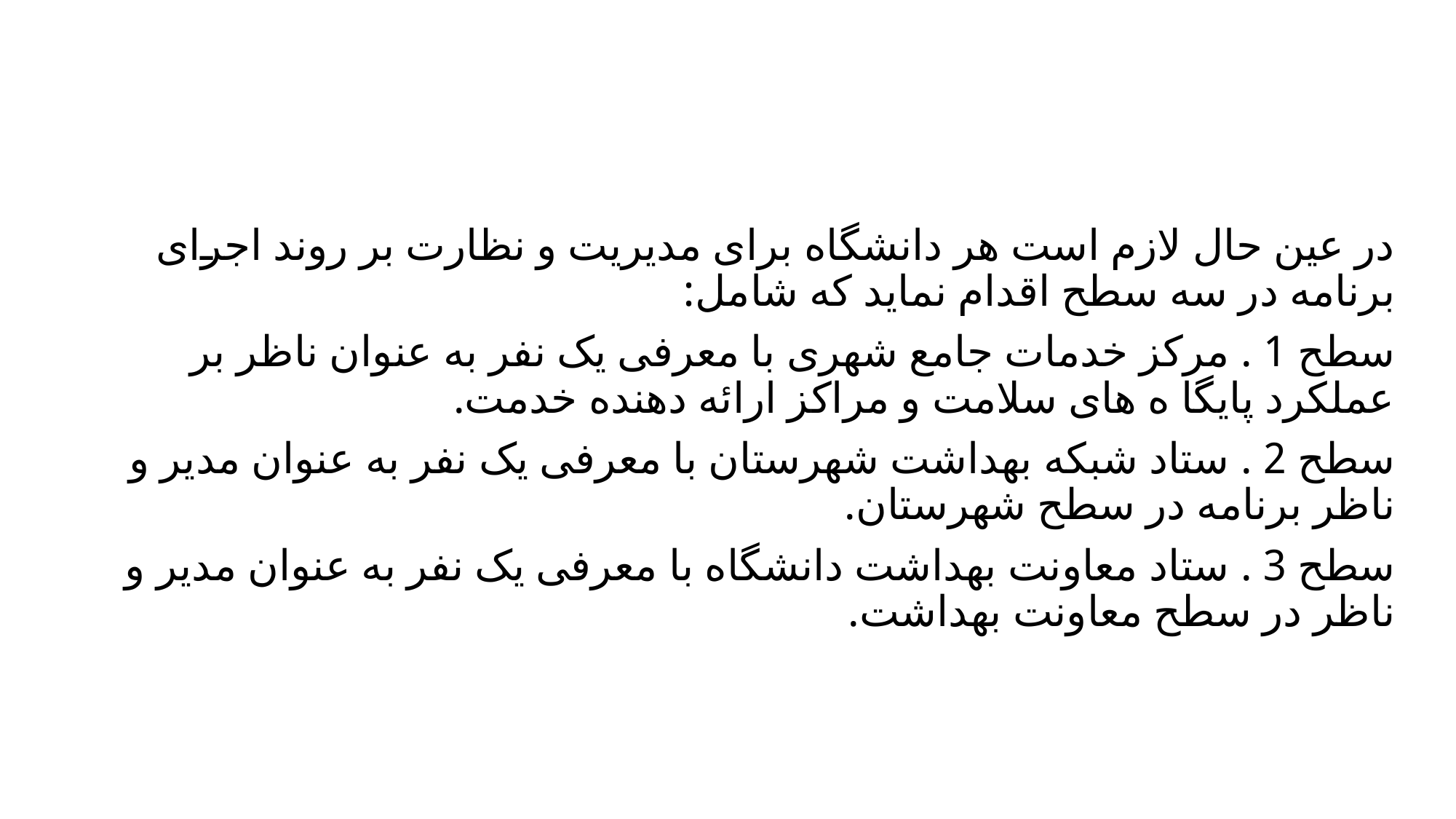

#
در عین حال لازم است هر دانشگاه برای مدیریت و نظارت بر روند اجرای برنامه در سه سطح اقدام نماید که شامل:
سطح 1 . مرکز خدمات جامع شهری با معرفی یک نفر به عنوان ناظر بر عملکرد پایگا ه های سلامت و مراکز ارائه دهنده خدمت.
سطح 2 . ستاد شبکه بهداشت شهرستان با معرفی یک نفر به عنوان مدیر و ناظر برنامه در سطح شهرستان.
سطح 3 . ستاد معاونت بهداشت دانشگاه با معرفی یک نفر به عنوان مدیر و ناظر در سطح معاونت بهداشت.